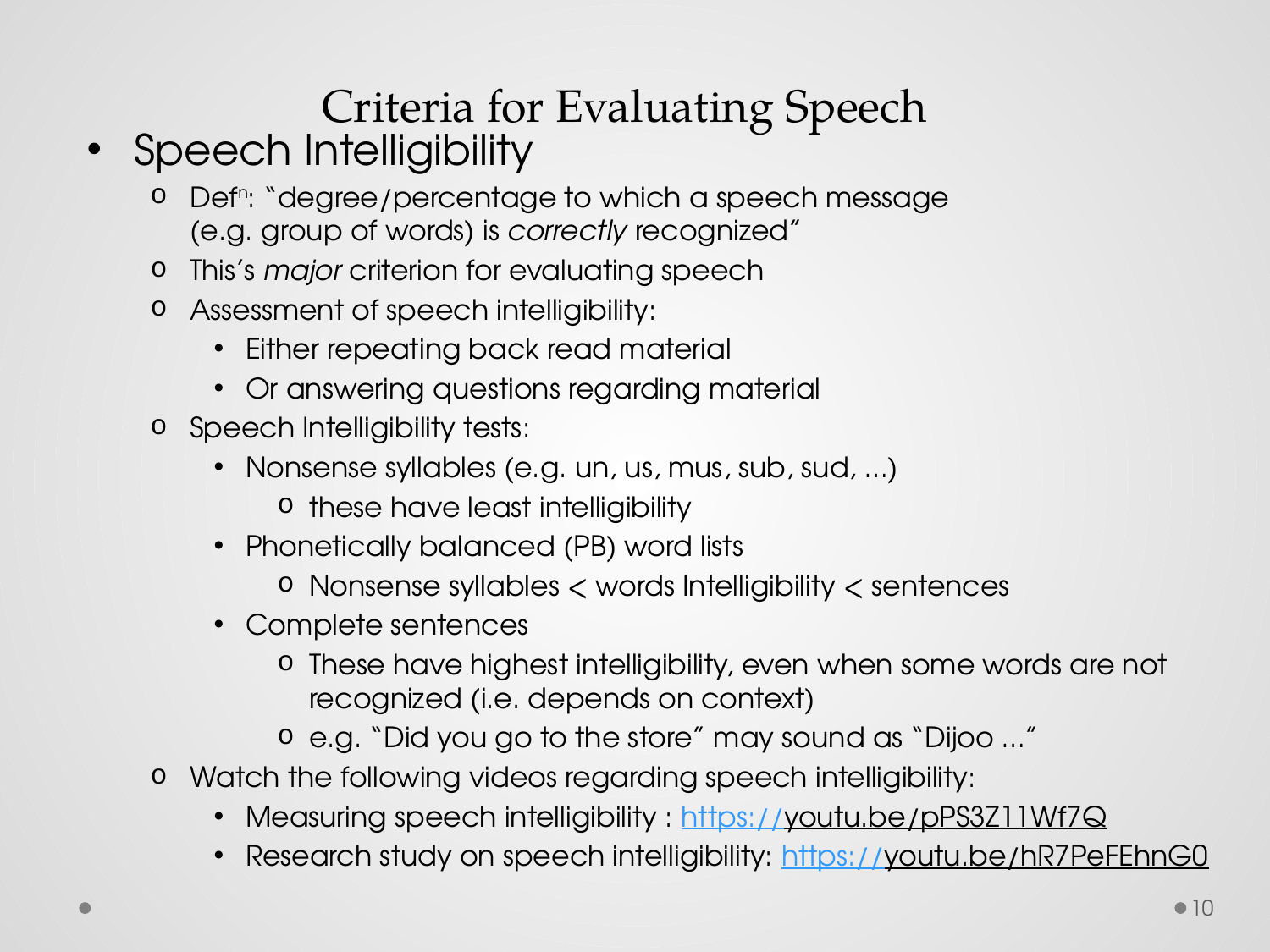

# Criteria for Evaluating Speech

Speech Intelligibility
Defn: “degree/percentage to which a speech message
(e.g. group of words) is correctly recognized”
This’s major criterion for evaluating speech
Assessment of speech intelligibility:
Either repeating back read material
Or answering questions regarding material
Speech Intelligibility tests:
Nonsense syllables (e.g. un, us, mus, sub, sud, …)
these have least intelligibility
Phonetically balanced (PB) word lists
Nonsense syllables < words Intelligibility < sentences
Complete sentences
These have highest intelligibility, even when some words are not recognized (i.e. depends on context)
e.g. “Did you go to the store” may sound as “Dijoo …”
Watch the following videos regarding speech intelligibility:
Measuring speech intelligibility : https://youtu.be/pPS3Z11Wf7Q
Research study on speech intelligibility: https://youtu.be/hR7PeFEhnG0
10